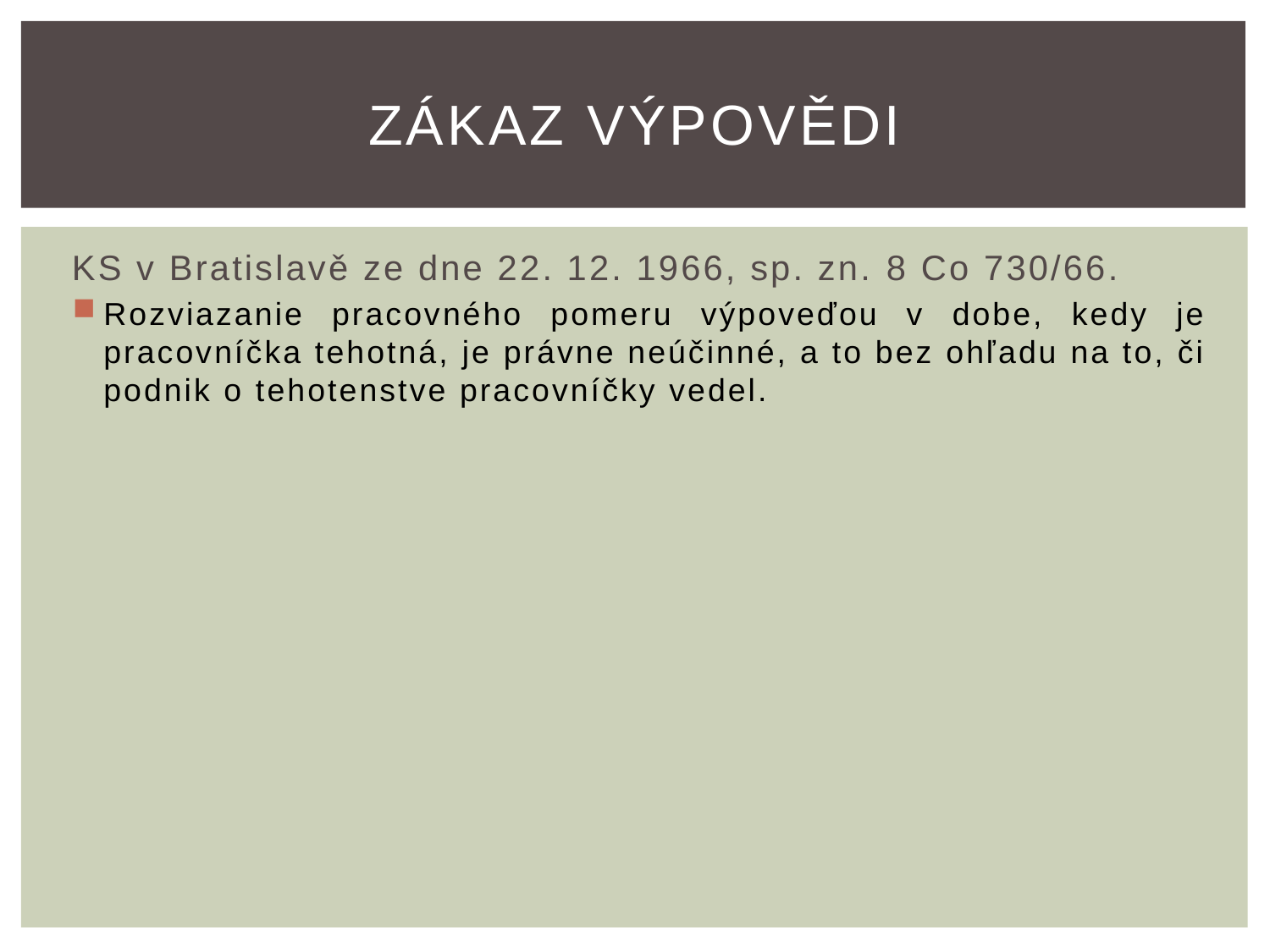

# zákaz výpovědi
KS v Bratislavě ze dne 22. 12. 1966, sp. zn. 8 Co 730/66.
Rozviazanie pracovného pomeru výpoveďou v dobe, kedy je pracovníčka tehotná, je právne neúčinné, a to bez ohľadu na to, či podnik o tehotenstve pracovníčky vedel.